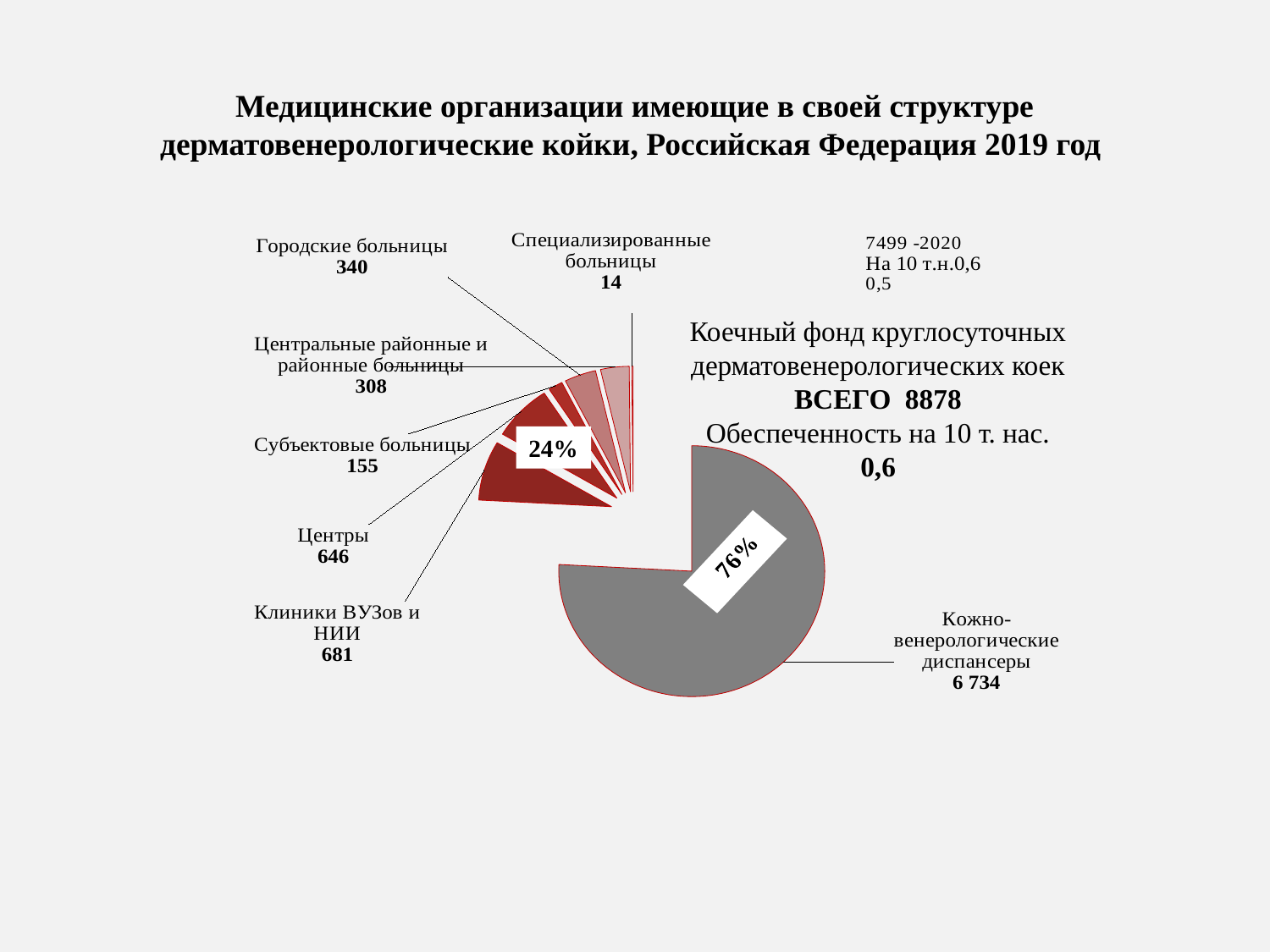

Медицинские организации имеющие в своей структуре дерматовенерологические койки, Российская Федерация 2019 год

### Chart

| Category | 2019 год |
|---|---|
| Кожно-венерологические диспансеры | 6734.0 |
| Клиники ВУЗов и НИИ | 681.0 |
| Центры | 646.0 |
| Субъектовые больницы | 155.0 |
| Городские больницы | 340.0 |
| Центральные районные и районные больницы | 308.0 |
| Специализированные больницы | 14.0 |
Коечный фонд круглосуточных дерматовенерологических коек ВСЕГО  8878
Обеспеченность на 10 т. нас.
0,6
24%